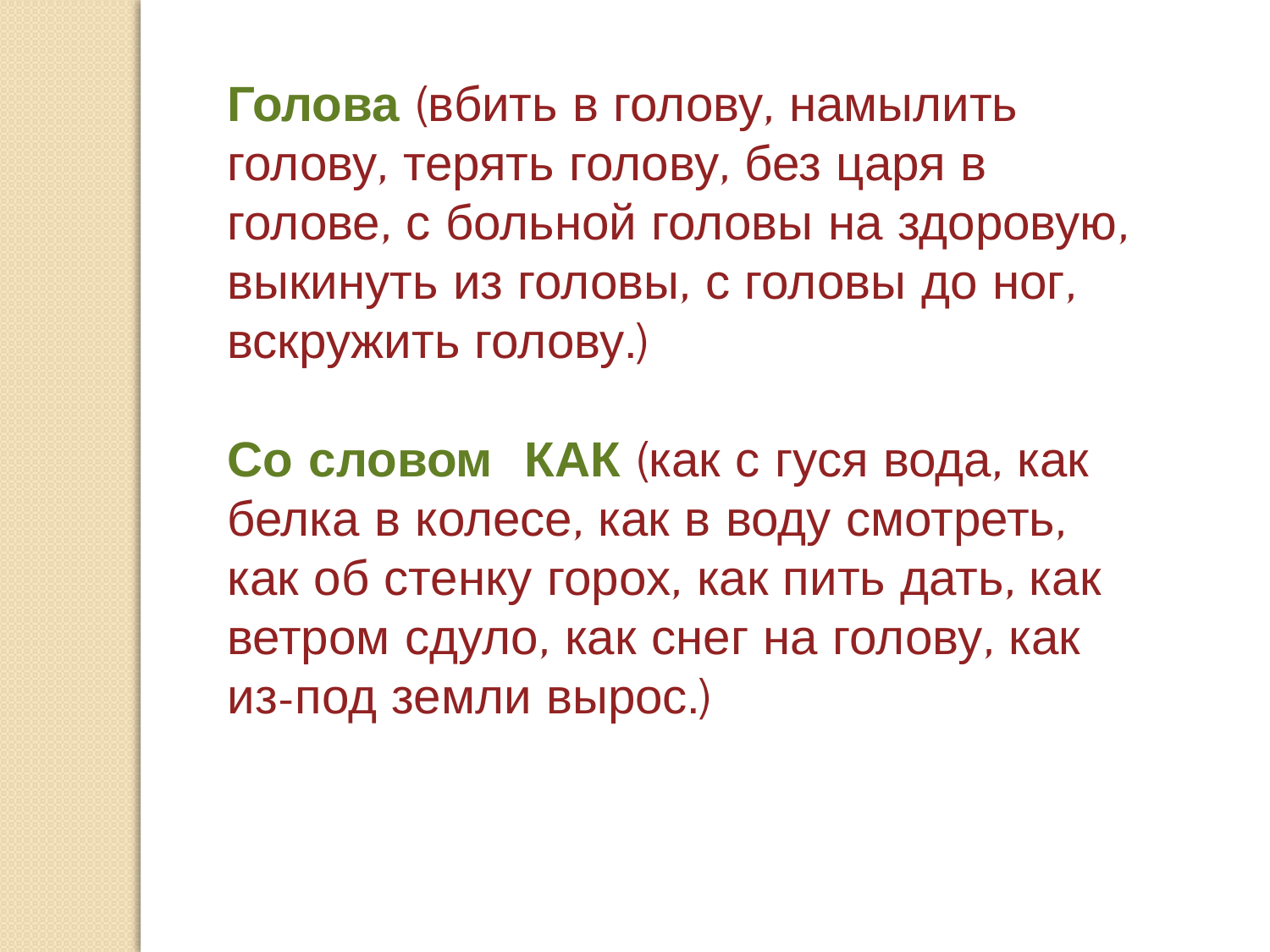

Голова (вбить в голову, намылить голову, терять голову, без царя в голове, с больной головы на здоровую, выкинуть из головы, с головы до ног, вскружить голову.)

Со словом  КАК (как с гуся вода, как белка в колесе, как в воду смотреть, как об стенку горох, как пить дать, как ветром сдуло, как снег на голову, как из-под земли вырос.)